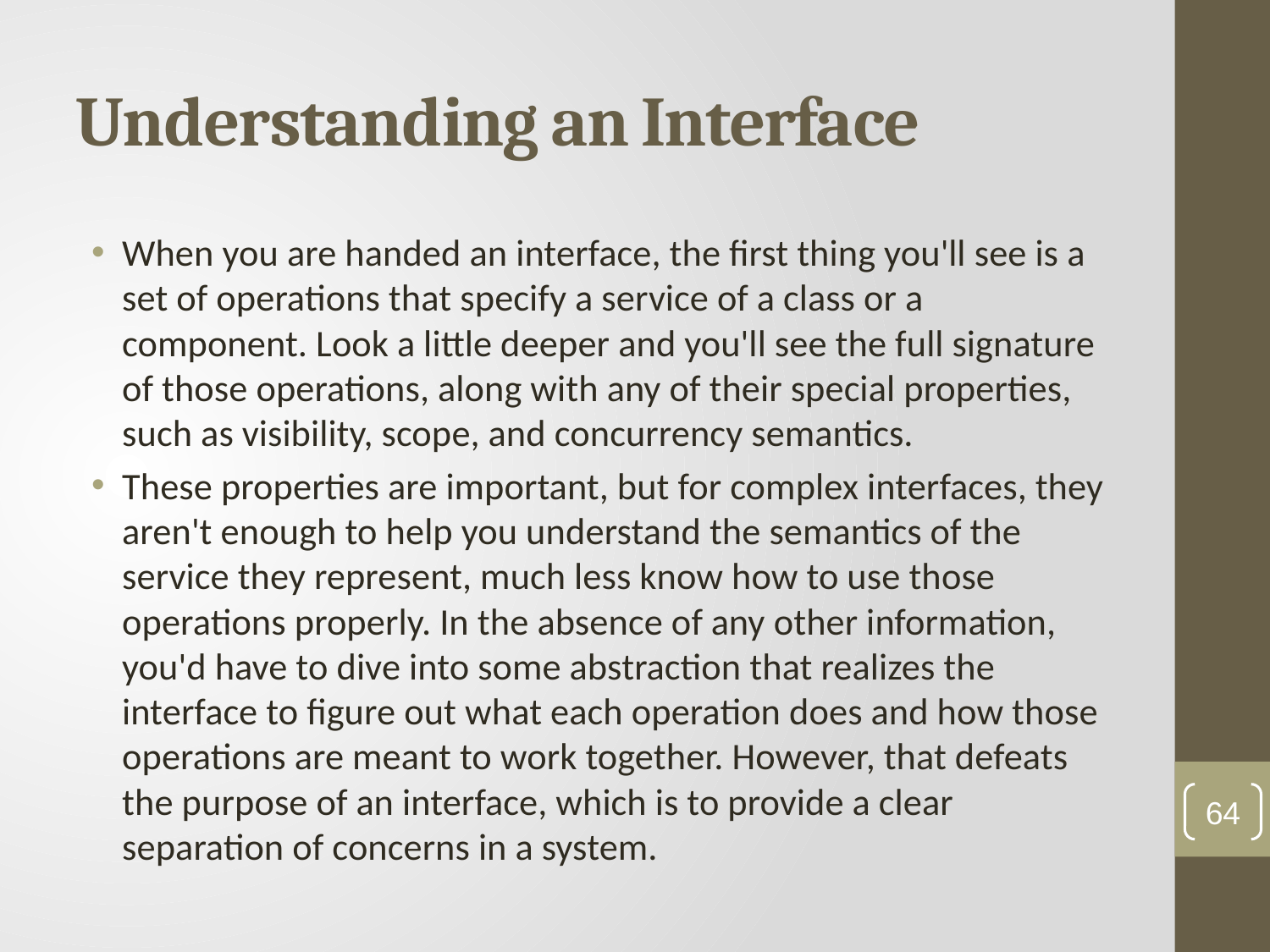

# Understanding an Interface
When you are handed an interface, the first thing you'll see is a set of operations that specify a service of a class or a component. Look a little deeper and you'll see the full signature of those operations, along with any of their special properties, such as visibility, scope, and concurrency semantics.
These properties are important, but for complex interfaces, they aren't enough to help you understand the semantics of the service they represent, much less know how to use those operations properly. In the absence of any other information, you'd have to dive into some abstraction that realizes the interface to figure out what each operation does and how those operations are meant to work together. However, that defeats the purpose of an interface, which is to provide a clear separation of concerns in a system.
64